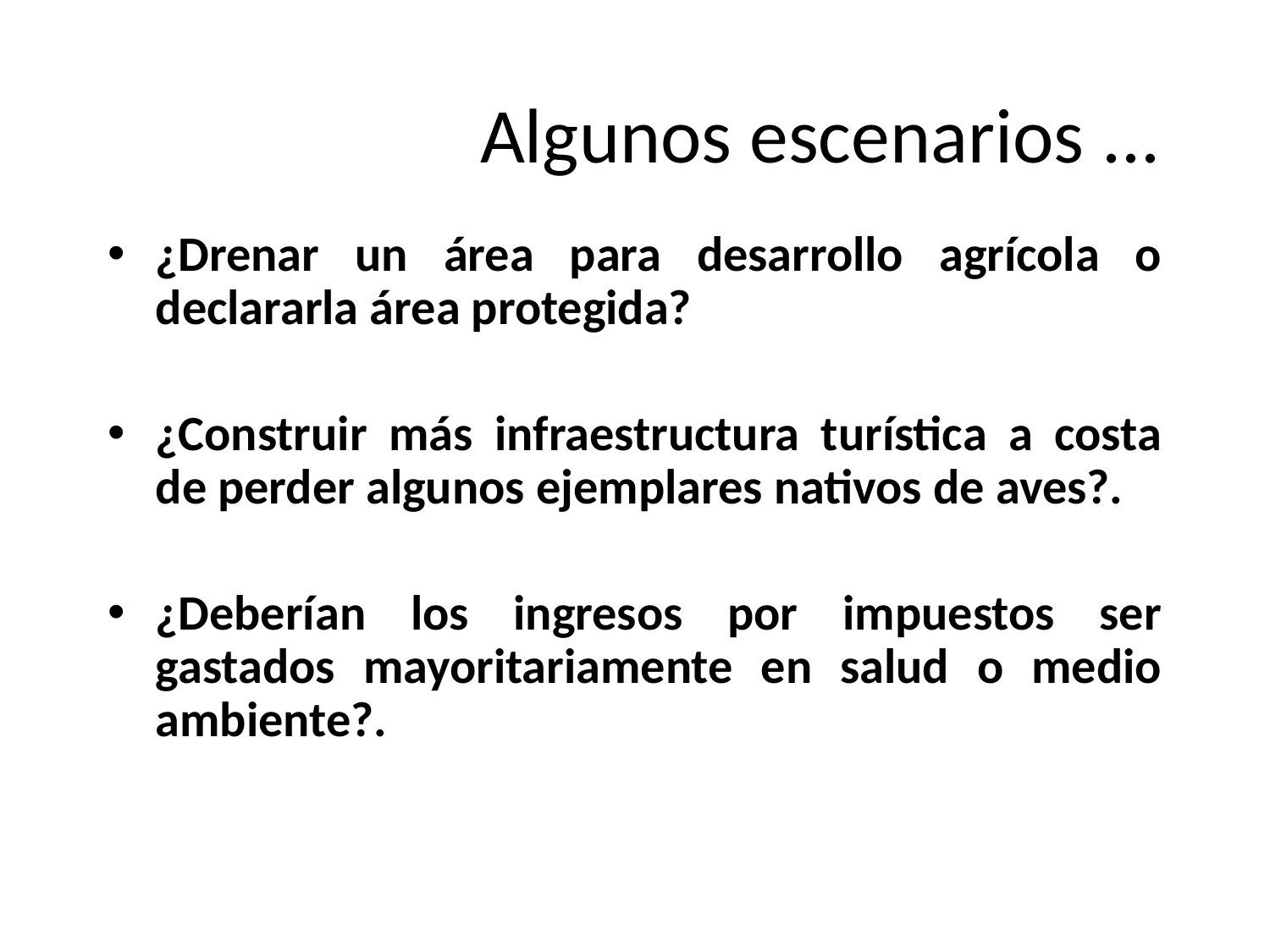

# Algunos escenarios ...
¿Drenar un área para desarrollo agrícola o declararla área protegida?

¿Construir más infraestructura turística a costa de perder algunos ejemplares nativos de aves?.

¿Deberían los ingresos por impuestos ser gastados mayoritariamente en salud o medio ambiente?.